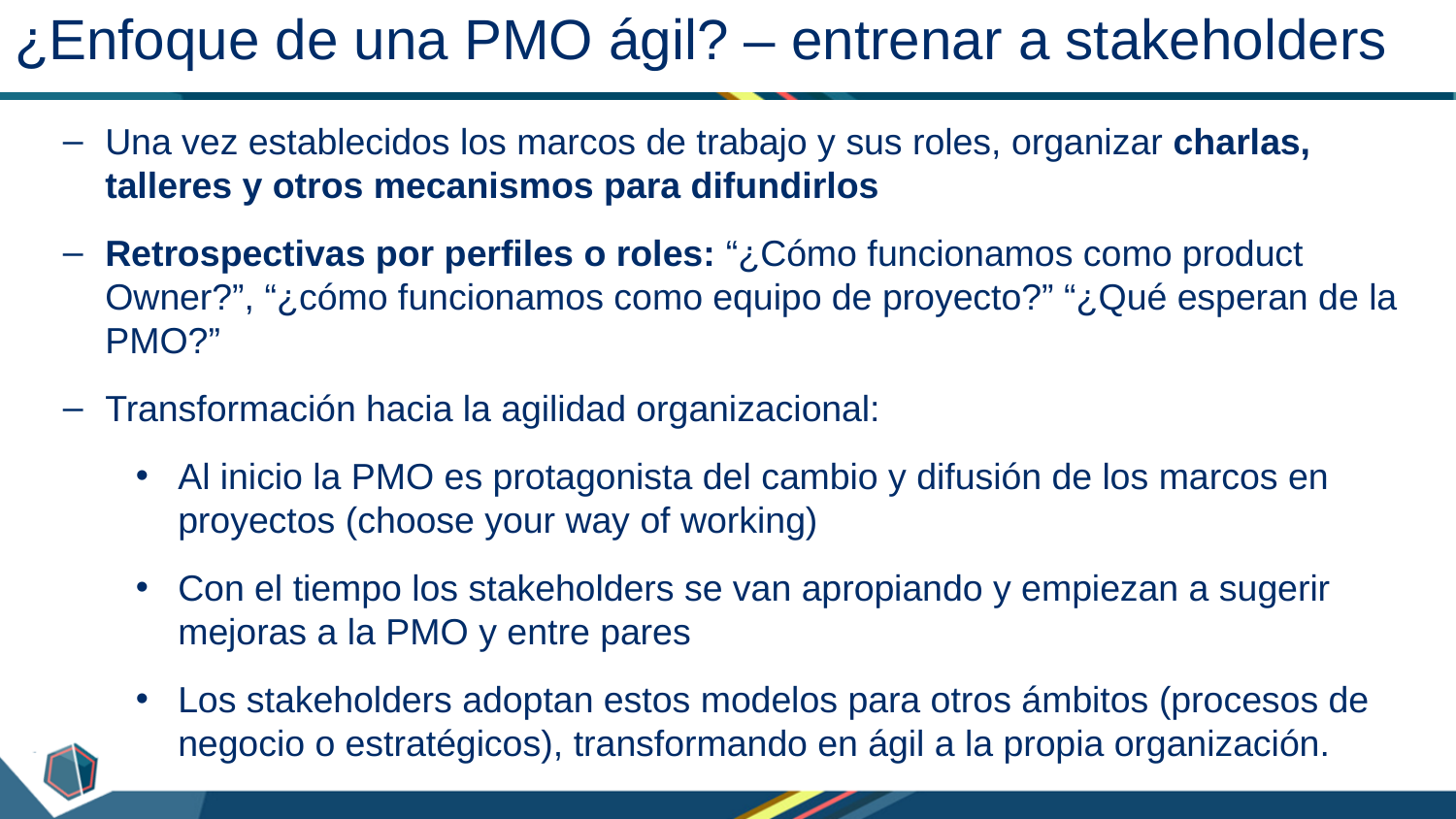

# ¿Enfoque de una PMO ágil? – entrenar a stakeholders
Una vez establecidos los marcos de trabajo y sus roles, organizar charlas, talleres y otros mecanismos para difundirlos
Retrospectivas por perfiles o roles: “¿Cómo funcionamos como product Owner?”, “¿cómo funcionamos como equipo de proyecto?” “¿Qué esperan de la PMO?”
Transformación hacia la agilidad organizacional:
Al inicio la PMO es protagonista del cambio y difusión de los marcos en proyectos (choose your way of working)
Con el tiempo los stakeholders se van apropiando y empiezan a sugerir mejoras a la PMO y entre pares
Los stakeholders adoptan estos modelos para otros ámbitos (procesos de negocio o estratégicos), transformando en ágil a la propia organización.